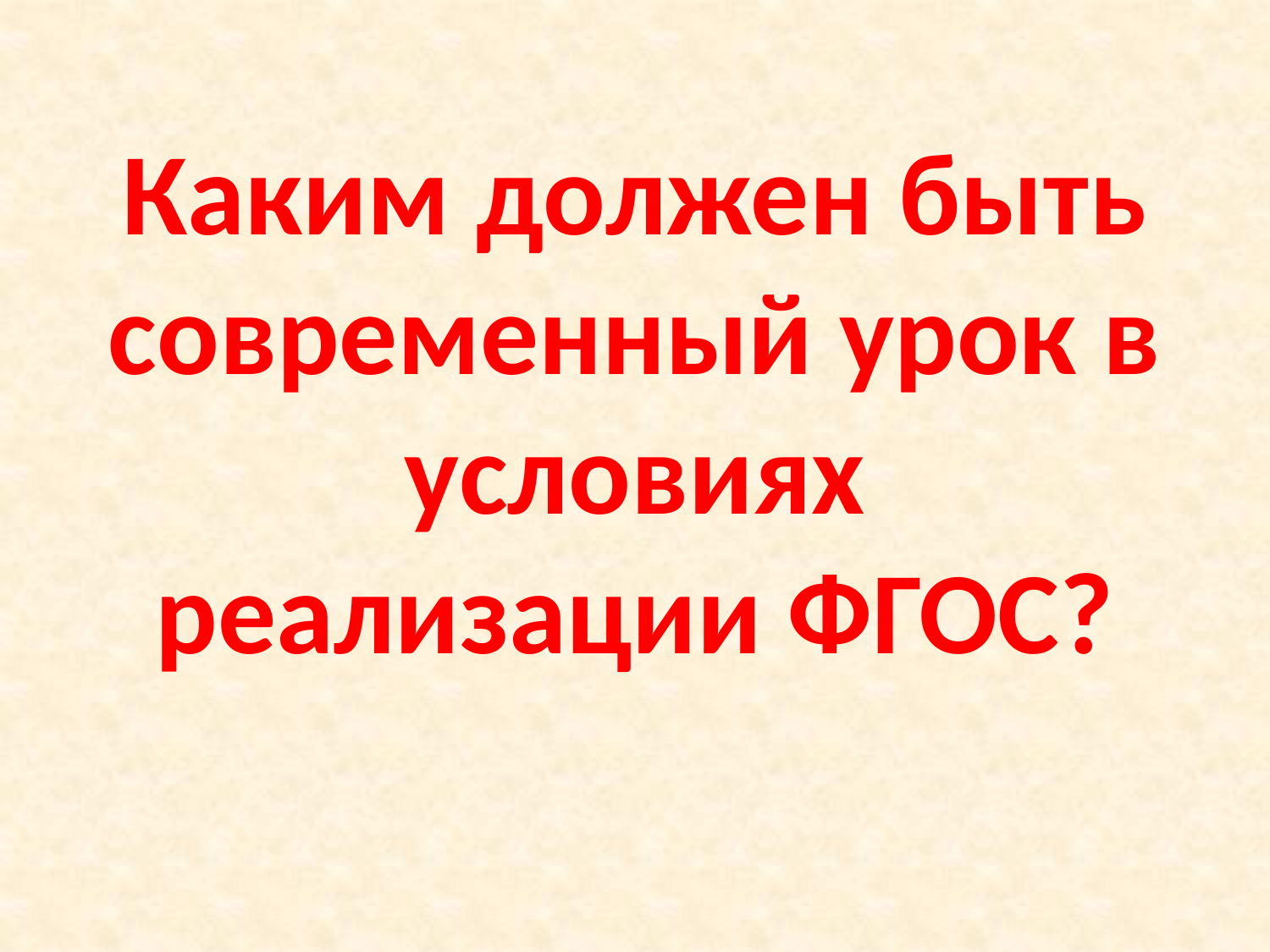

# Каким должен быть современный урок в условиях реализации ФГОС?